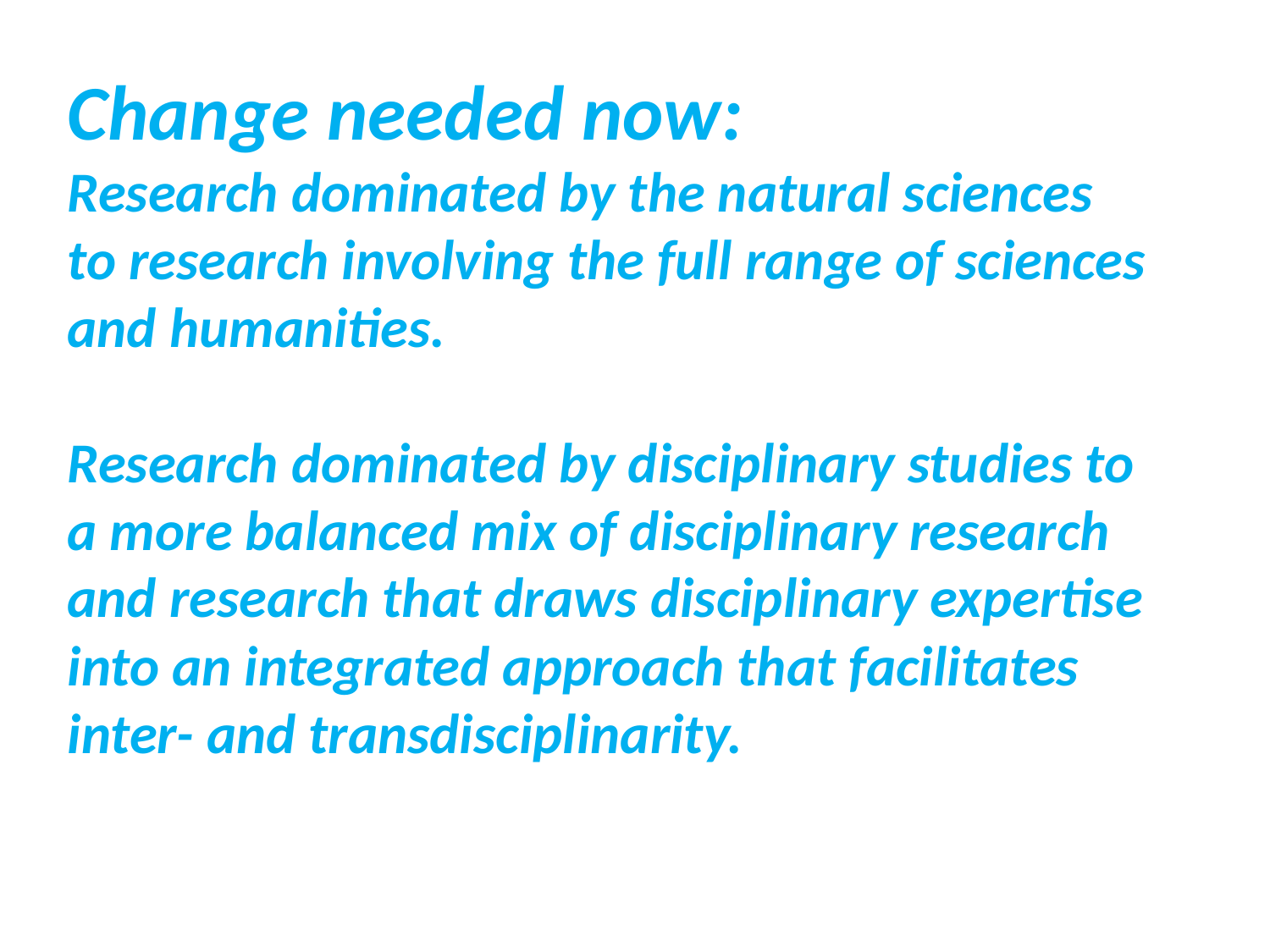

Change needed now:
Research dominated by the natural sciences to research involving the full range of sciences and humanities.

Research dominated by disciplinary studies to a more balanced mix of disciplinary research and research that draws disciplinary expertise into an integrated approach that facilitates inter- and transdisciplinarity.